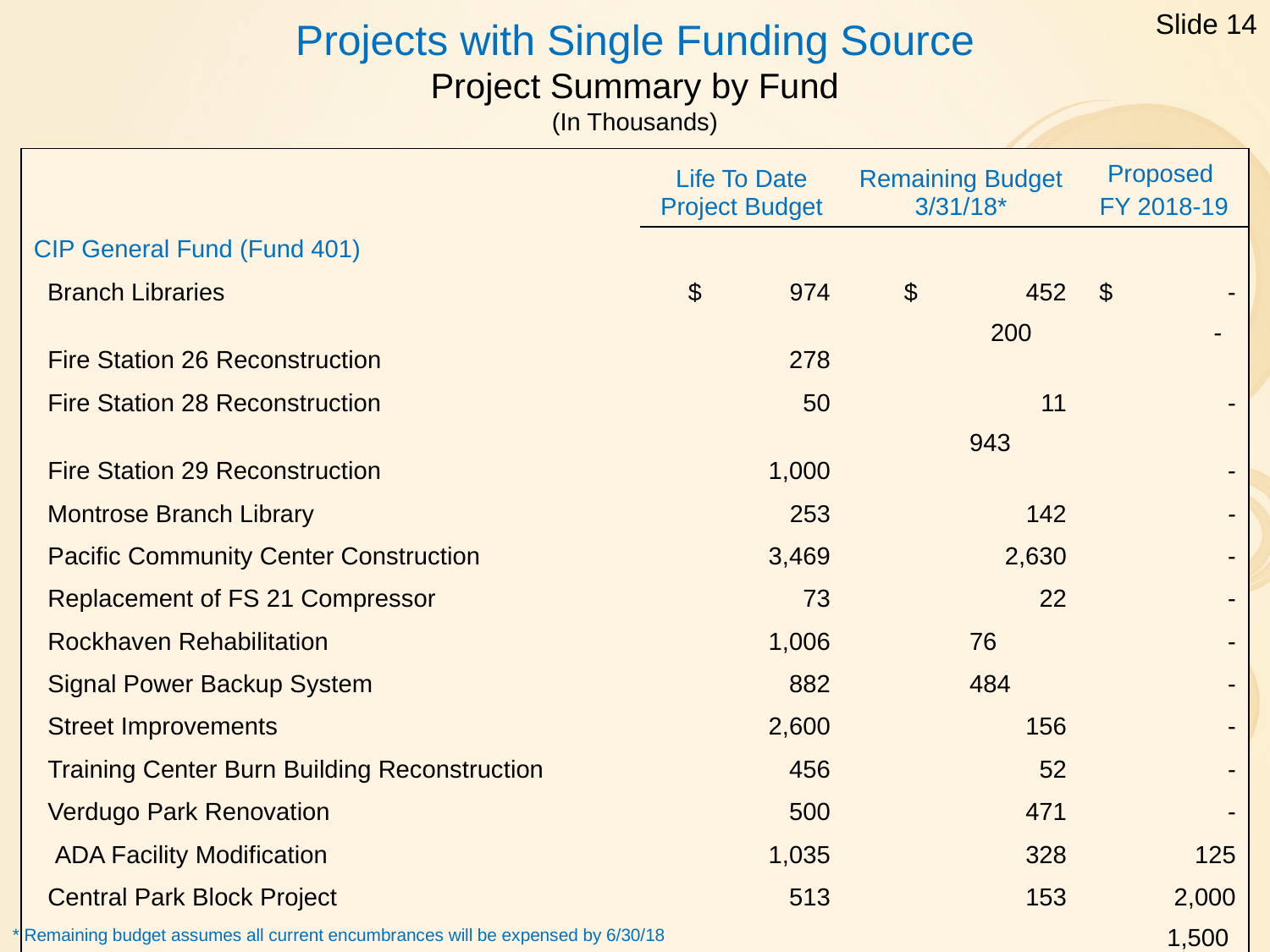

Slide 14
# Projects with Single Funding Source Project Summary by Fund (In Thousands)
|  | Life To Date Project Budget | Remaining Budget 3/31/18\* | Proposed FY 2018-19 |
| --- | --- | --- | --- |
| CIP General Fund (Fund 401) |  |  |  |
| Branch Libraries | $ 974 | $ 452 | $ - |
| Fire Station 26 Reconstruction | 278 | 200 | - |
| Fire Station 28 Reconstruction | 50 | 11 | - |
| Fire Station 29 Reconstruction | 1,000 | 943 | - |
| Montrose Branch Library | 253 | 142 | - |
| Pacific Community Center Construction | 3,469 | 2,630 | - |
| Replacement of FS 21 Compressor | 73 | 22 | - |
| Rockhaven Rehabilitation | 1,006 | 76 | - |
| Signal Power Backup System | 882 | 484 | - |
| Street Improvements | 2,600 | 156 | - |
| Training Center Burn Building Reconstruction | 456 | 52 | - |
| Verdugo Park Renovation | 500 | 471 | - |
| ADA Facility Modification | 1,035 | 328 | 125 |
| Central Park Block Project | 513 | 153 | 2,000 |
| City Hall Building Renovation | 593 | 239 | 1,500 |
* Remaining budget assumes all current encumbrances will be expensed by 6/30/18